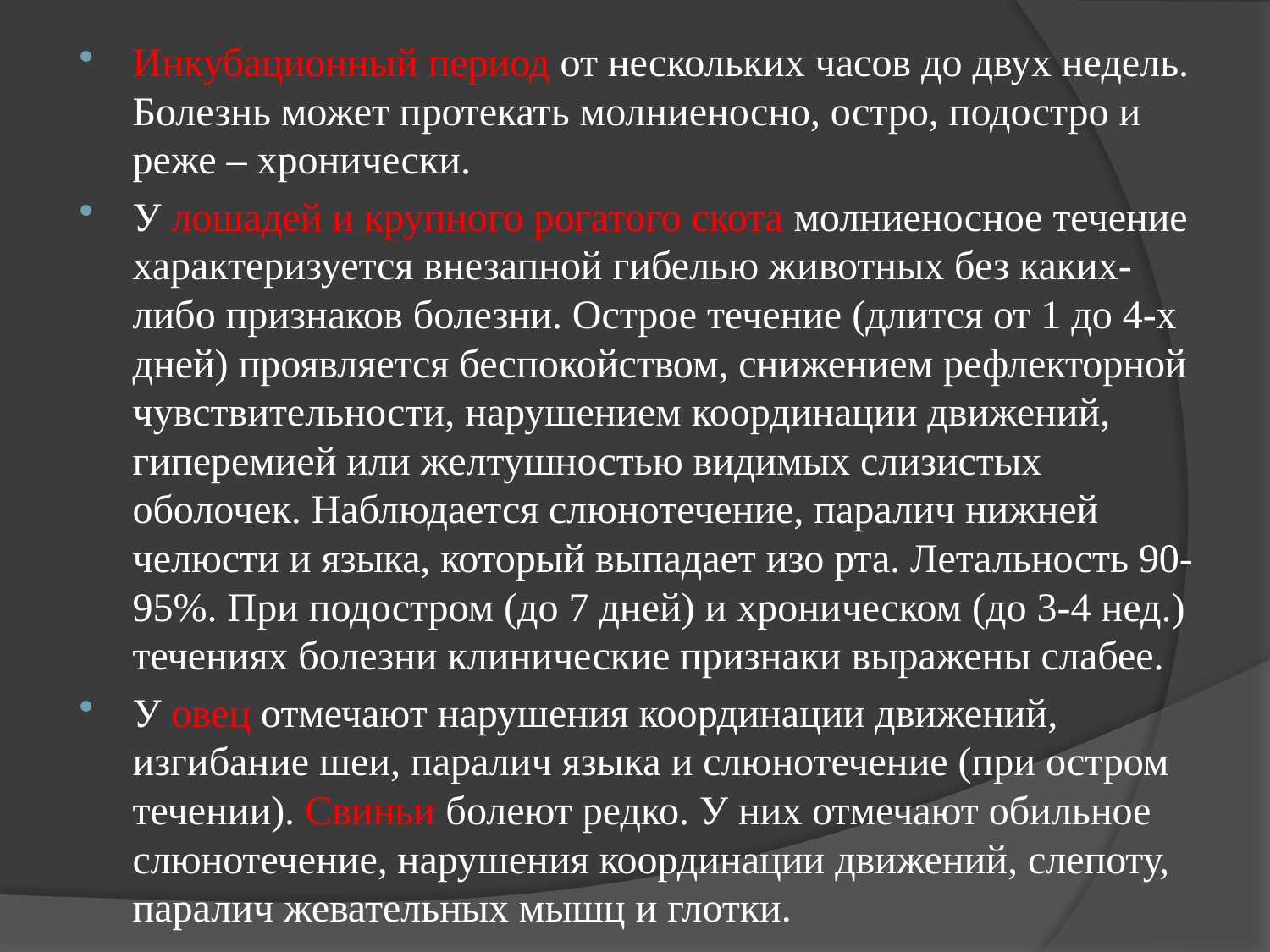

Инкубационный период от нескольких часов до двух недель. Болезнь может протекать молниеносно, остро, подостро и реже – хронически.
У лошадей и крупного рогатого скота молниеносное течение характеризуется внезапной гибелью животных без каких-либо признаков болезни. Острое течение (длится от 1 до 4-х дней) проявляется беспокойством, снижением рефлекторной чувствительности, нарушением координации движений, гиперемией или желтушностью видимых слизистых оболочек. Наблюдается слюнотечение, паралич нижней челюсти и языка, который выпадает изо рта. Летальность 90-95%. При подостром (до 7 дней) и хроническом (до 3-4 нед.) течениях болезни клинические признаки выражены слабее.
У овец отмечают нарушения координации движений, изгибание шеи, паралич языка и слюнотечение (при остром течении). Свиньи болеют редко. У них отмечают обильное слюнотечение, нарушения координации движений, слепоту, паралич жевательных мышц и глотки.

#